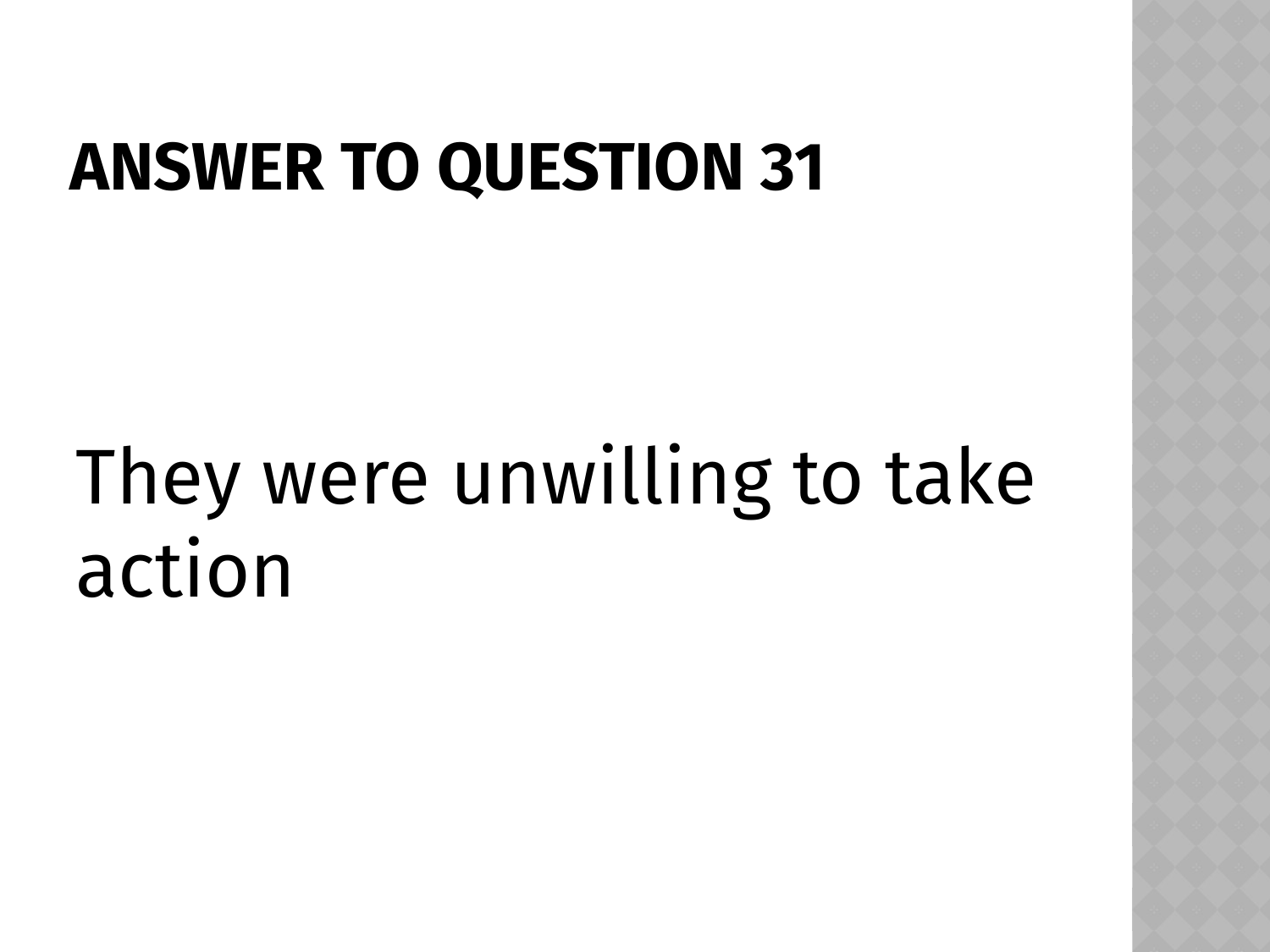

# Answer to Question 31

They were unwilling to take action